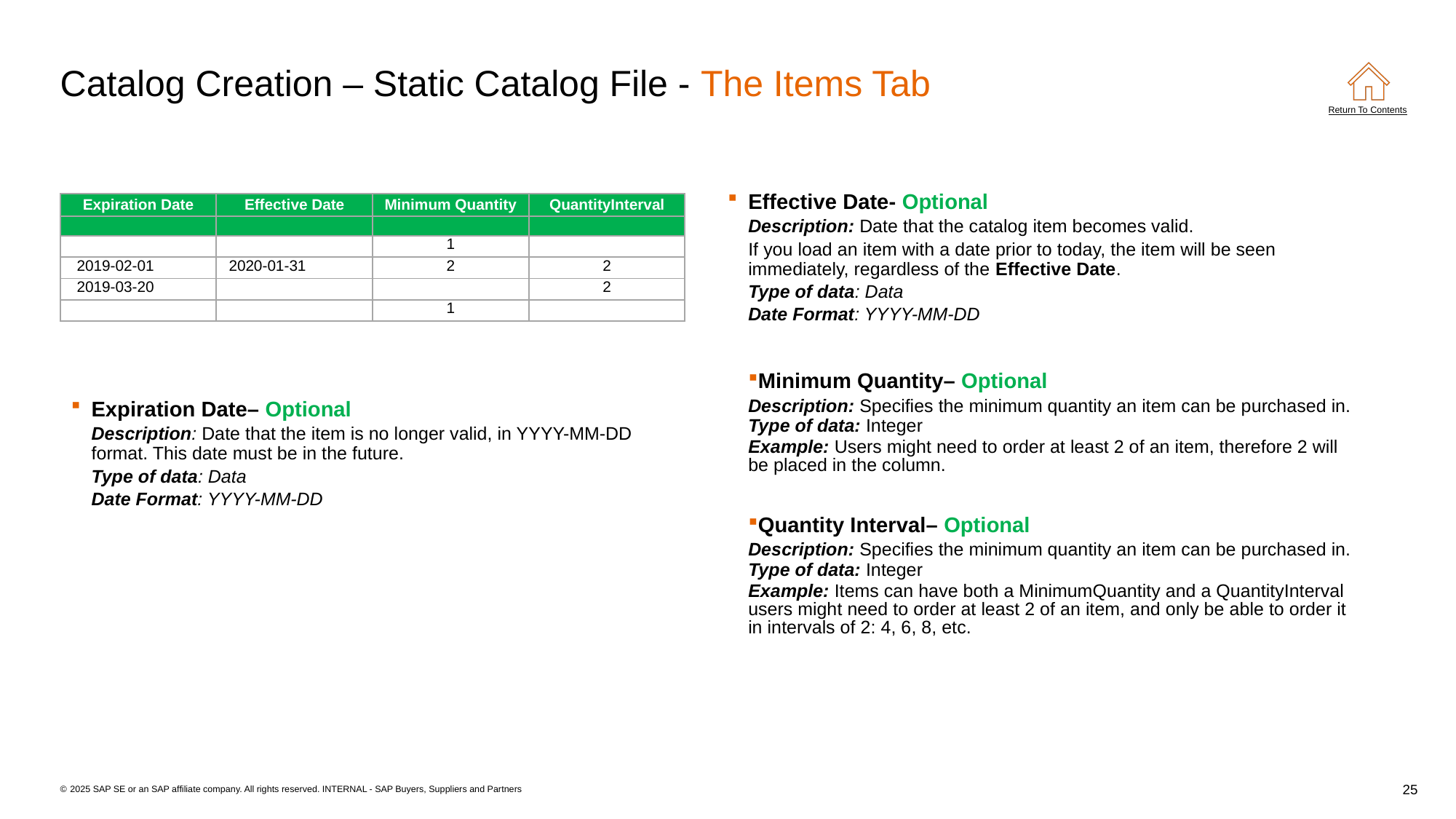

# Catalog Creation – Static Catalog File - The Items Tab
| Expiration Date | Effective Date | Minimum Quantity | QuantityInterval |
| --- | --- | --- | --- |
|  |  |  |  |
|  |  | 1 |  |
| 2019-02-01 | 2020-01-31 | 2 | 2 |
| 2019-03-20 |  |  | 2 |
|  |  | 1 |  |
Effective Date- Optional
Description: Date that the catalog item becomes valid.
If you load an item with a date prior to today, the item will be seen immediately, regardless of the Effective Date.
Type of data: Data
Date Format: YYYY-MM-DD

Minimum Quantity– Optional
Description: Specifies the minimum quantity an item can be purchased in.
Type of data: Integer
Example: Users might need to order at least 2 of an item, therefore 2 will be placed in the column.

Quantity Interval– Optional
Description: Specifies the minimum quantity an item can be purchased in.
Type of data: Integer
Example: Items can have both a MinimumQuantity and a QuantityInterval users might need to order at least 2 of an item, and only be able to order it in intervals of 2: 4, 6, 8, etc.
Expiration Date– Optional
Description: Date that the item is no longer valid, in YYYY-MM-DD format. This date must be in the future.
Type of data: Data
Date Format: YYYY-MM-DD